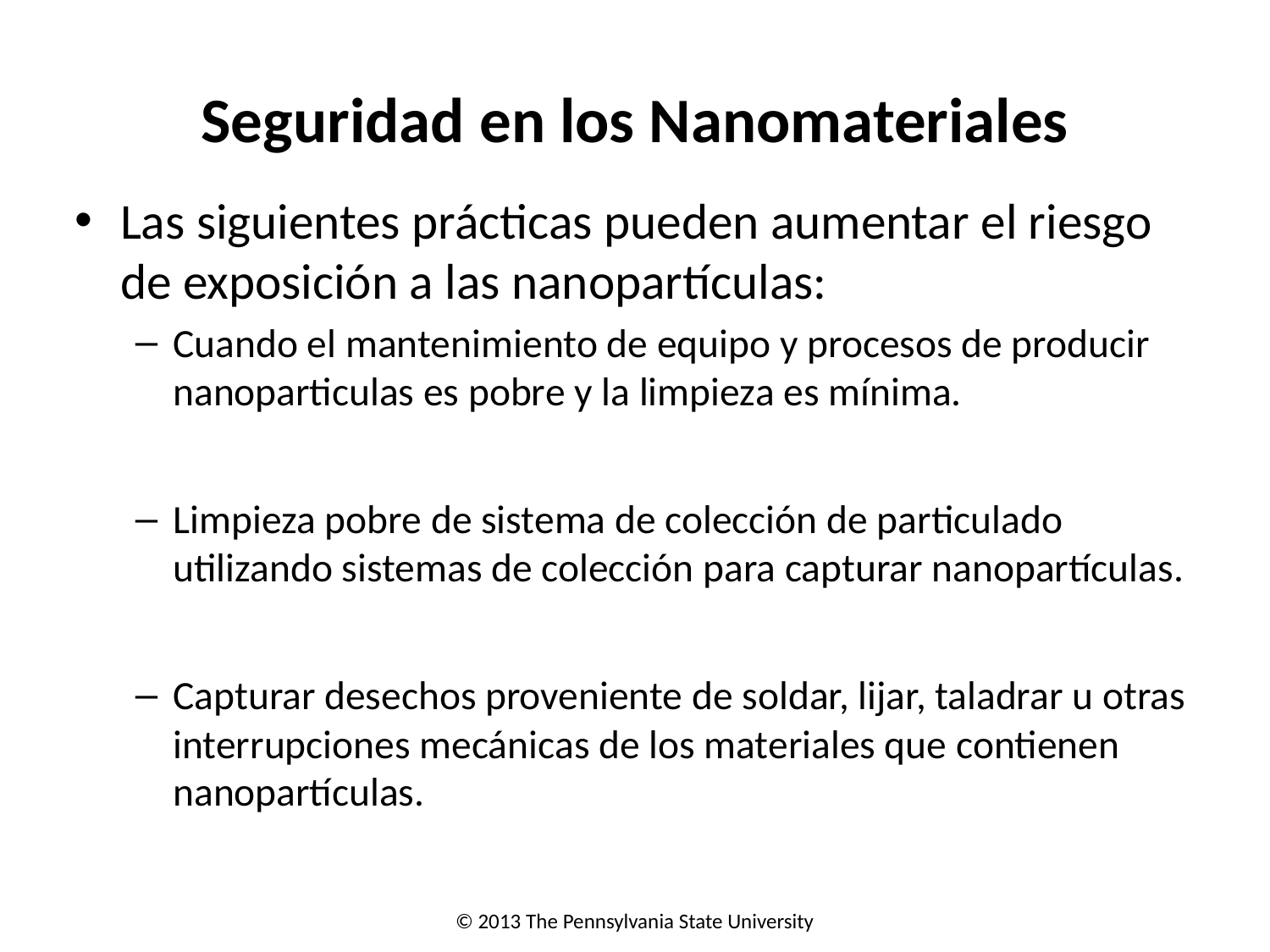

# Seguridad en los Nanomateriales
Las siguientes prácticas pueden aumentar el riesgo de exposición a las nanopartículas:
Cuando el mantenimiento de equipo y procesos de producir nanoparticulas es pobre y la limpieza es mínima.

Limpieza pobre de sistema de colección de particulado utilizando sistemas de colección para capturar nanopartículas.

Capturar desechos proveniente de soldar, lijar, taladrar u otras interrupciones mecánicas de los materiales que contienen nanopartículas.